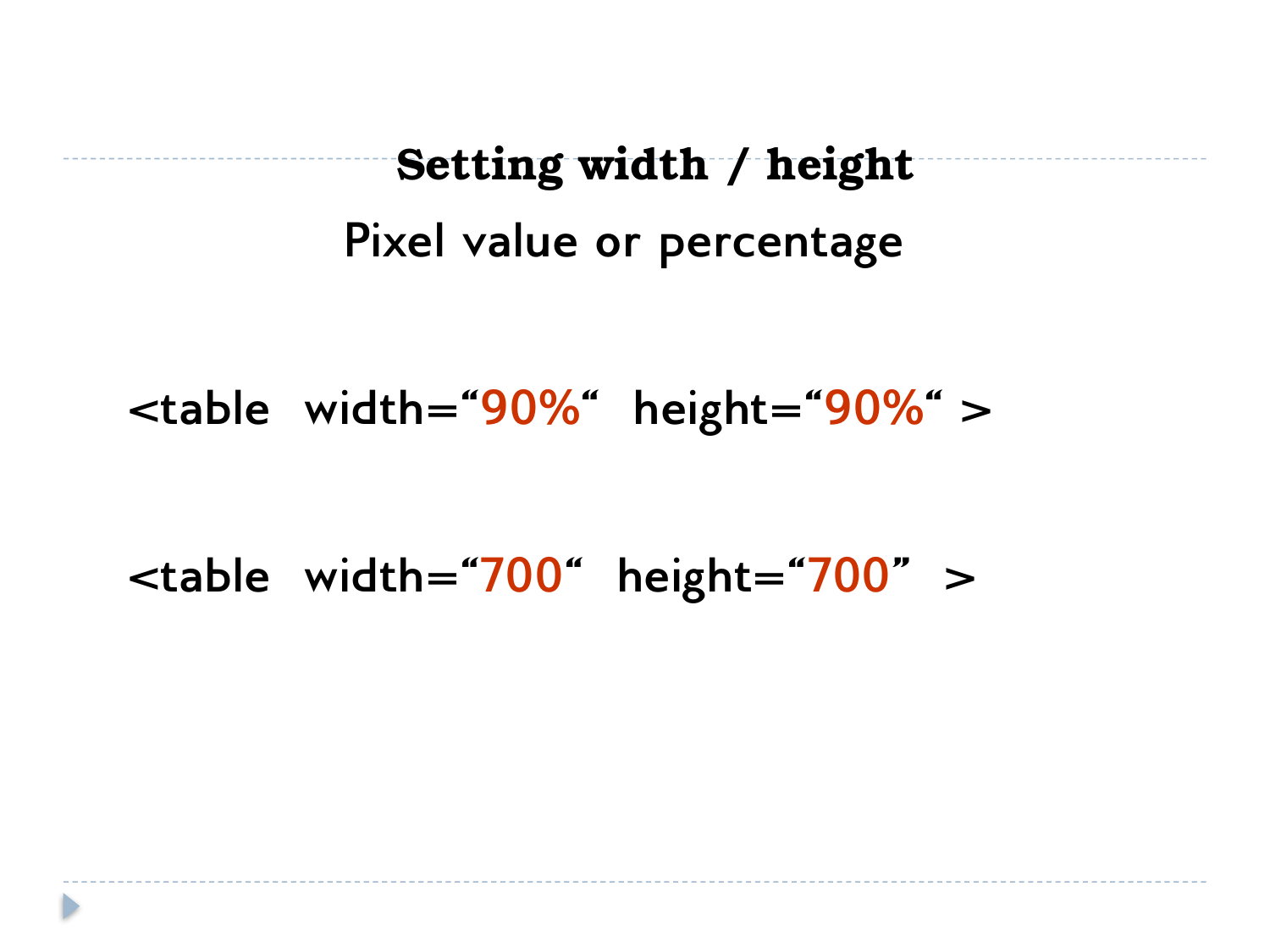

# Setting width / height
Pixel value or percentage

<table  width=“90%“  height=“90%“ >

<table  width=“700“  height=“700”  >